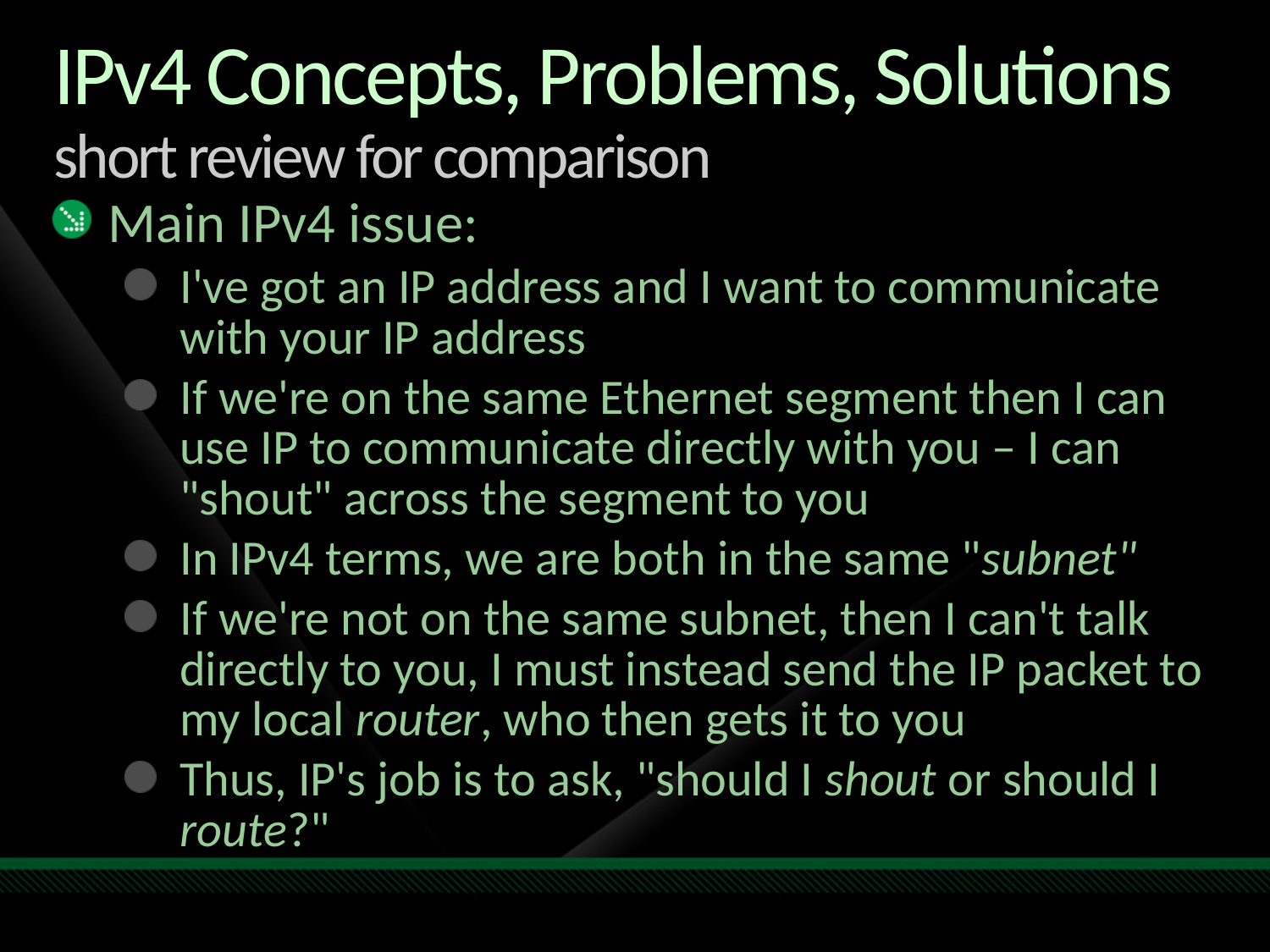

# IPv4 Concepts, Problems, Solutions short review for comparison
Main IPv4 issue:
I've got an IP address and I want to communicate with your IP address
If we're on the same Ethernet segment then I can use IP to communicate directly with you – I can "shout" across the segment to you
In IPv4 terms, we are both in the same "subnet"
If we're not on the same subnet, then I can't talk directly to you, I must instead send the IP packet to my local router, who then gets it to you
Thus, IP's job is to ask, "should I shout or should I route?"